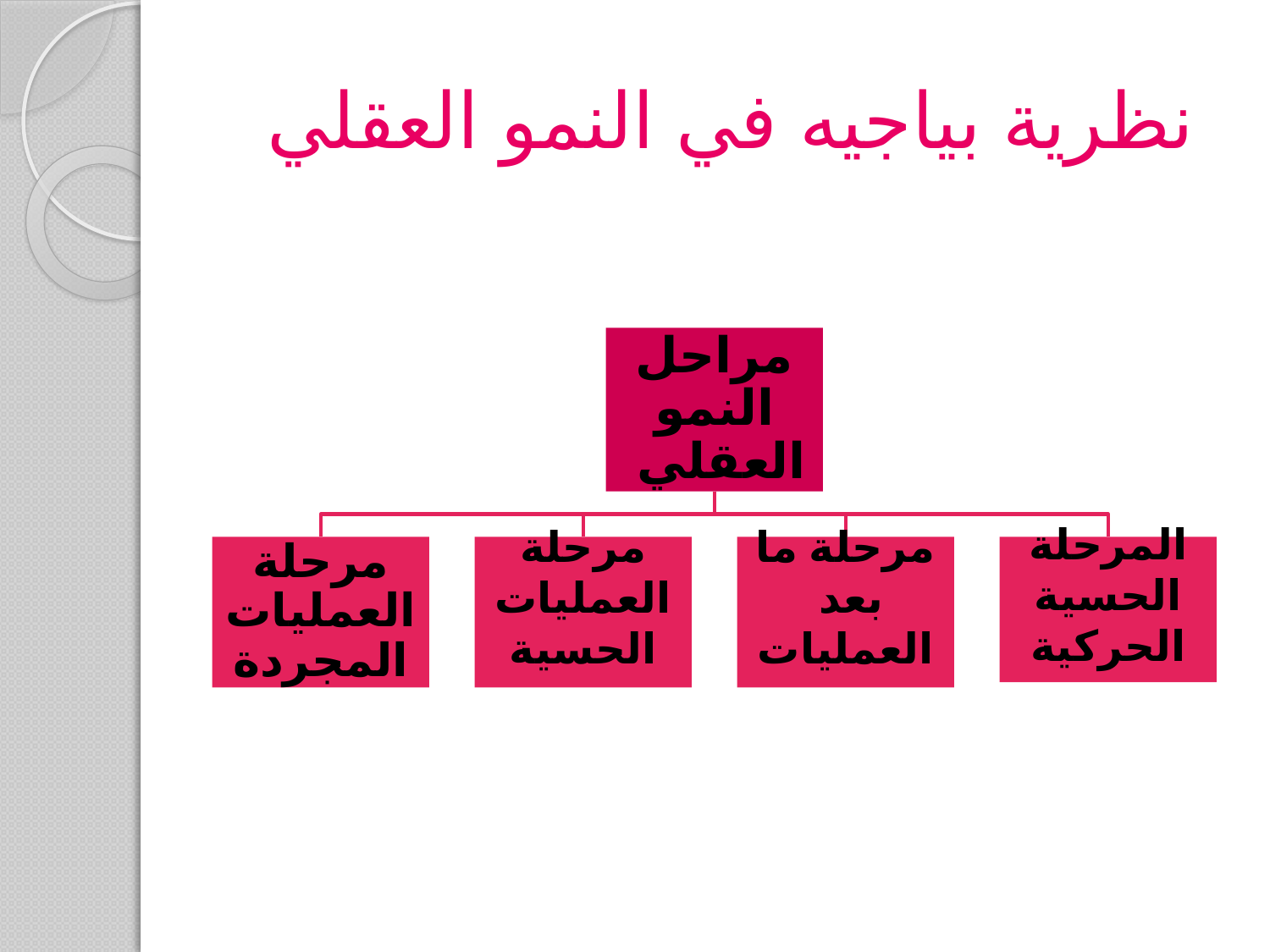

# نظرية بياجيه في النمو العقلي
مراحل النمو العقلي
مرحلة العمليات المجردة
مرحلة العمليات الحسية

مرحلة ما بعد
العمليات

المرحلة الحسية الحركية